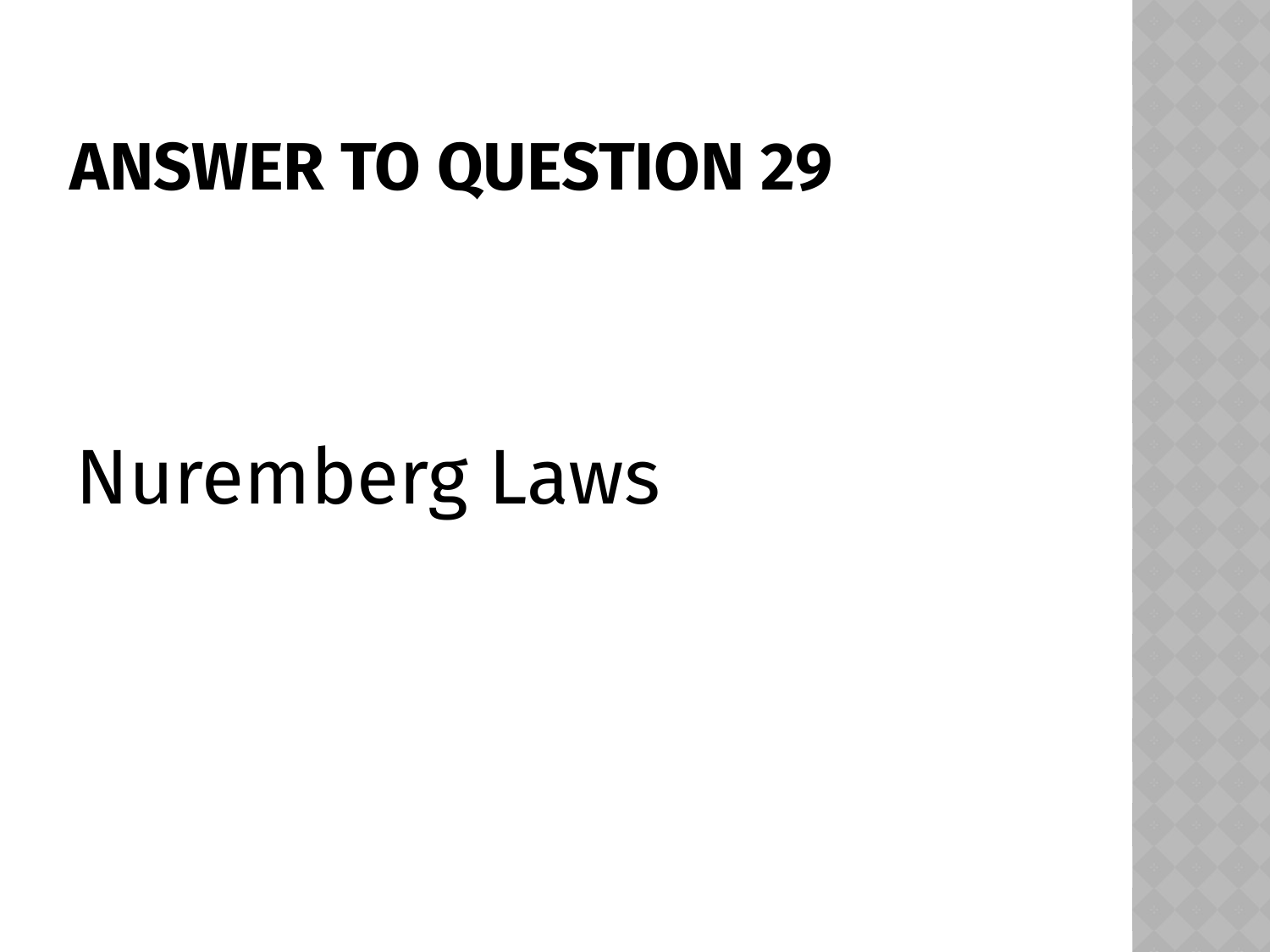

# Answer to Question 29

Nuremberg Laws